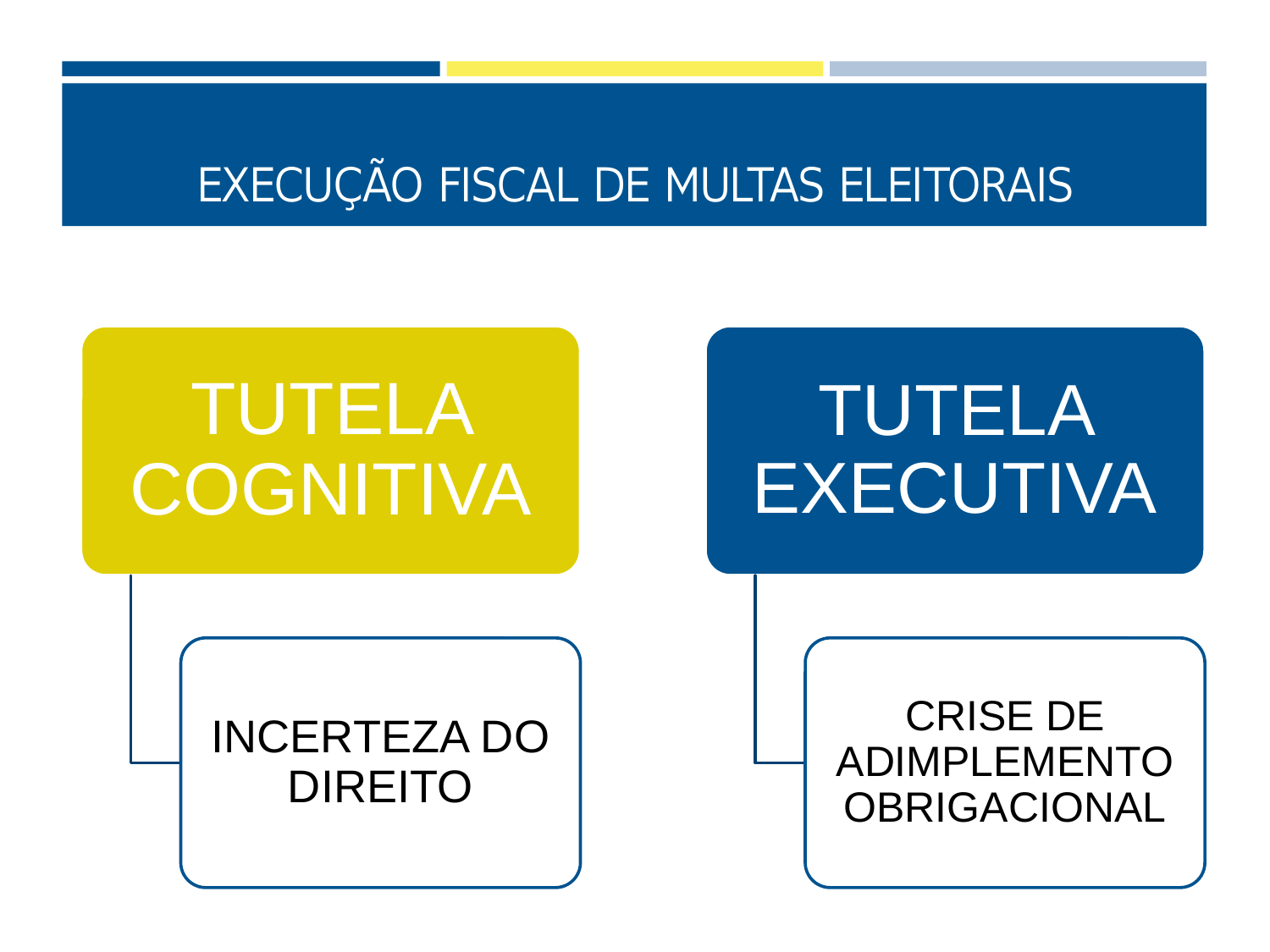

# EXECUÇÃO FISCAL DE MULTAS ELEITORAIS

TUTELA COGNITIVA
TUTELA EXECUTIVA

INCERTEZA DO DIREITO
CRISE DE ADIMPLEMENTO OBRIGACIONAL